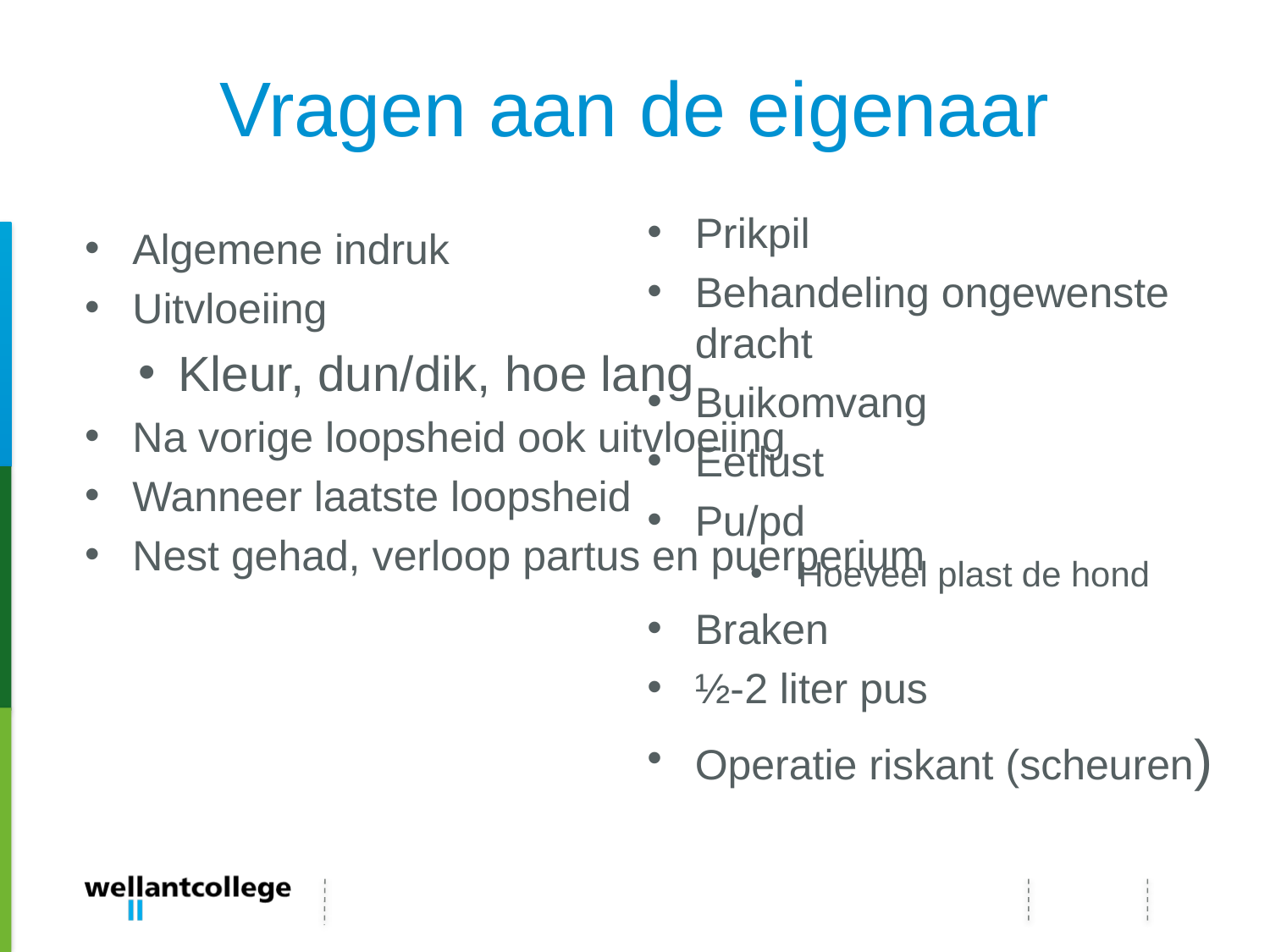

# Vragen aan de eigenaar
Prikpil
Behandeling ongewenste dracht
Buikomvang
Eetlust
Pu/pd
Hoeveel plast de hond
Braken
½-2 liter pus
Operatie riskant (scheuren)
Algemene indruk
Uitvloeiing
Kleur, dun/dik, hoe lang
Na vorige loopsheid ook uitvloeiing
Wanneer laatste loopsheid
Nest gehad, verloop partus en puerperium